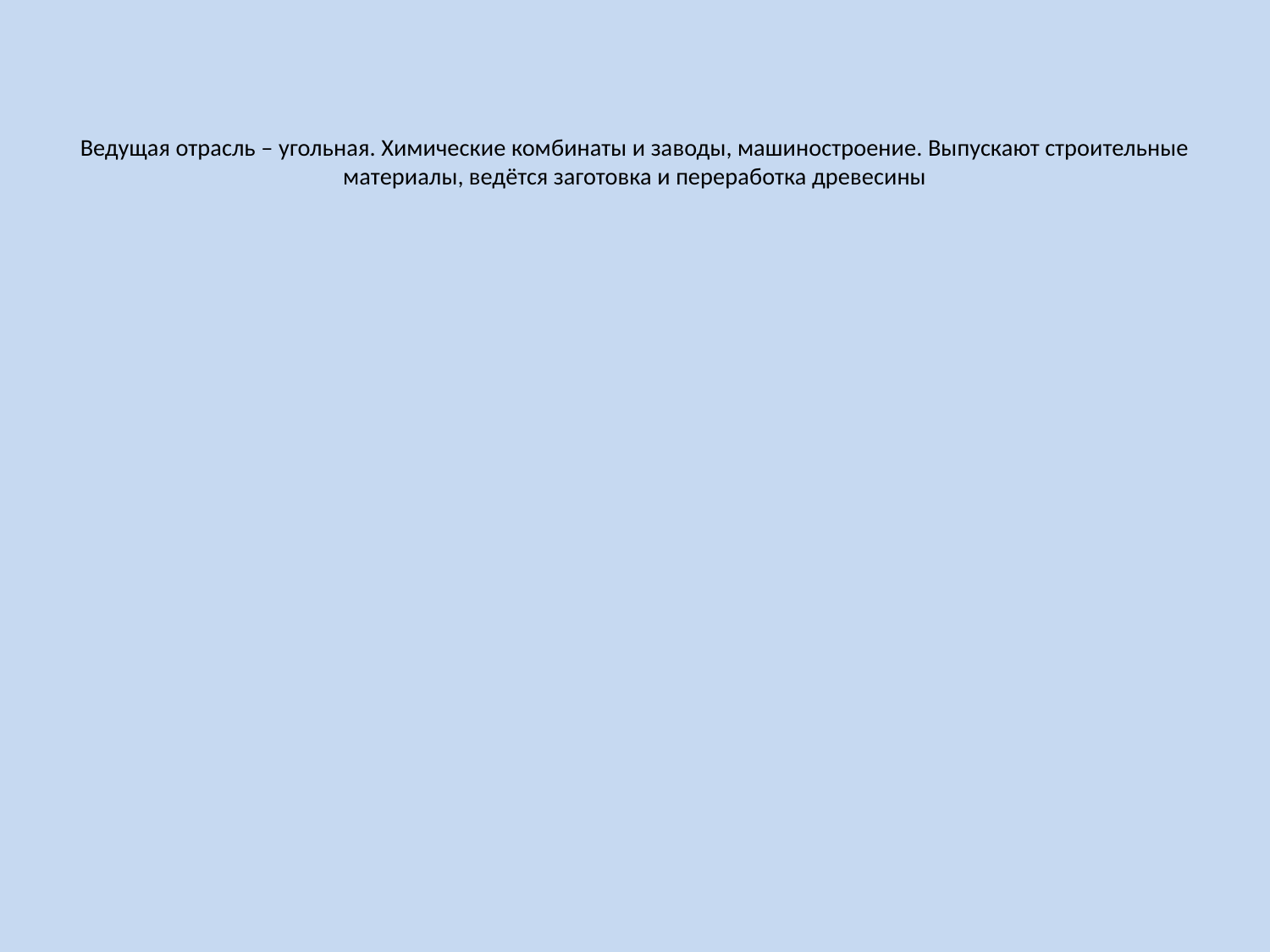

# Ведущая отрасль – угольная. Химические комбинаты и заводы, машиностроение. Выпускают строительные материалы, ведётся заготовка и переработка древесины